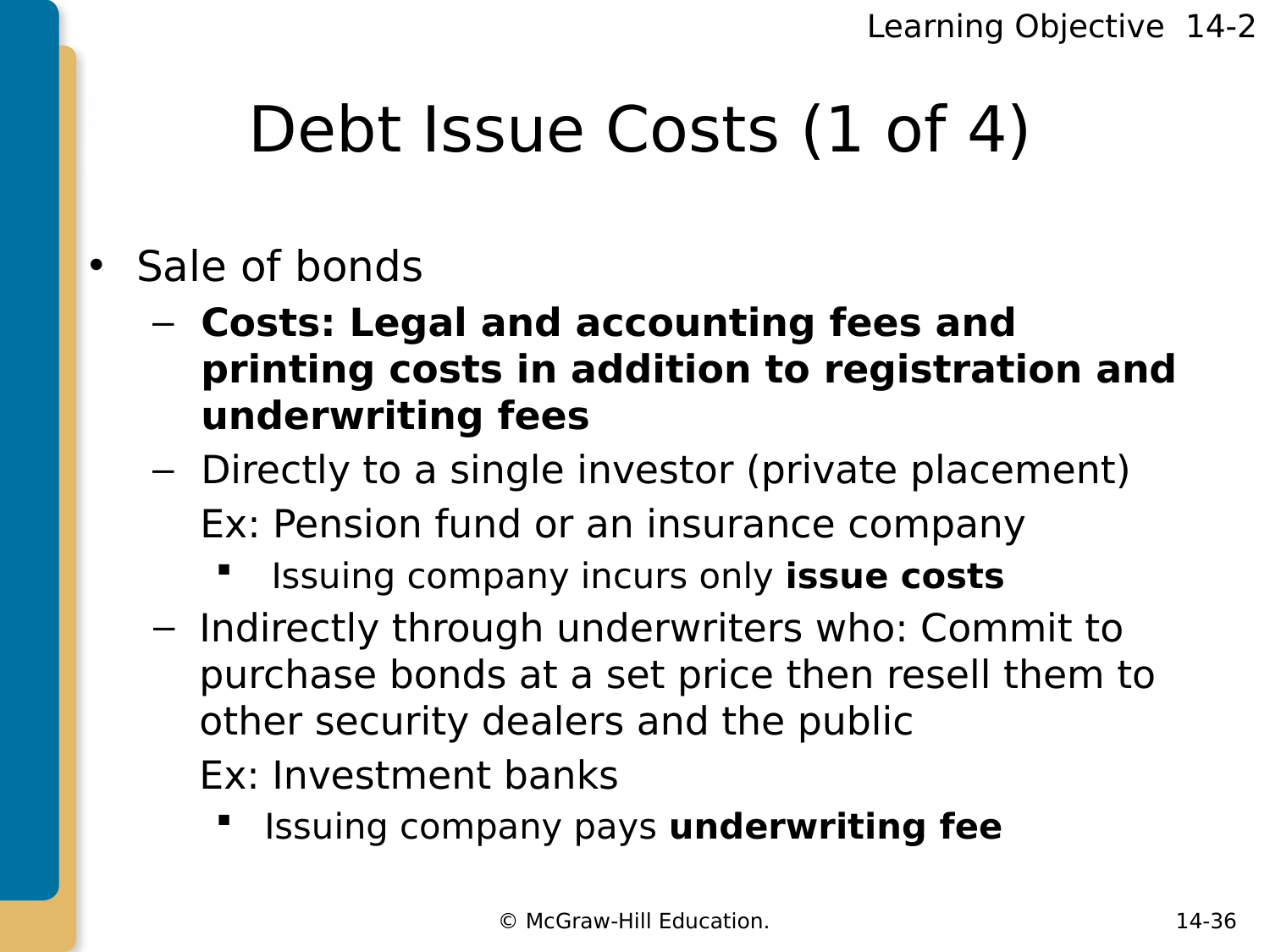

Learning Objective  14-2
# Debt Issue Costs (1 of 4)
Sale of bonds
Costs: Legal and accounting fees and printing costs in addition to registration and underwriting fees
Directly to a single investor (private placement)
Ex: Pension fund or an insurance company
Issuing company incurs only issue costs
Indirectly through underwriters who: Commit to purchase bonds at a set price then resell them to other security dealers and the public
	Ex: Investment banks
Issuing company pays underwriting fee